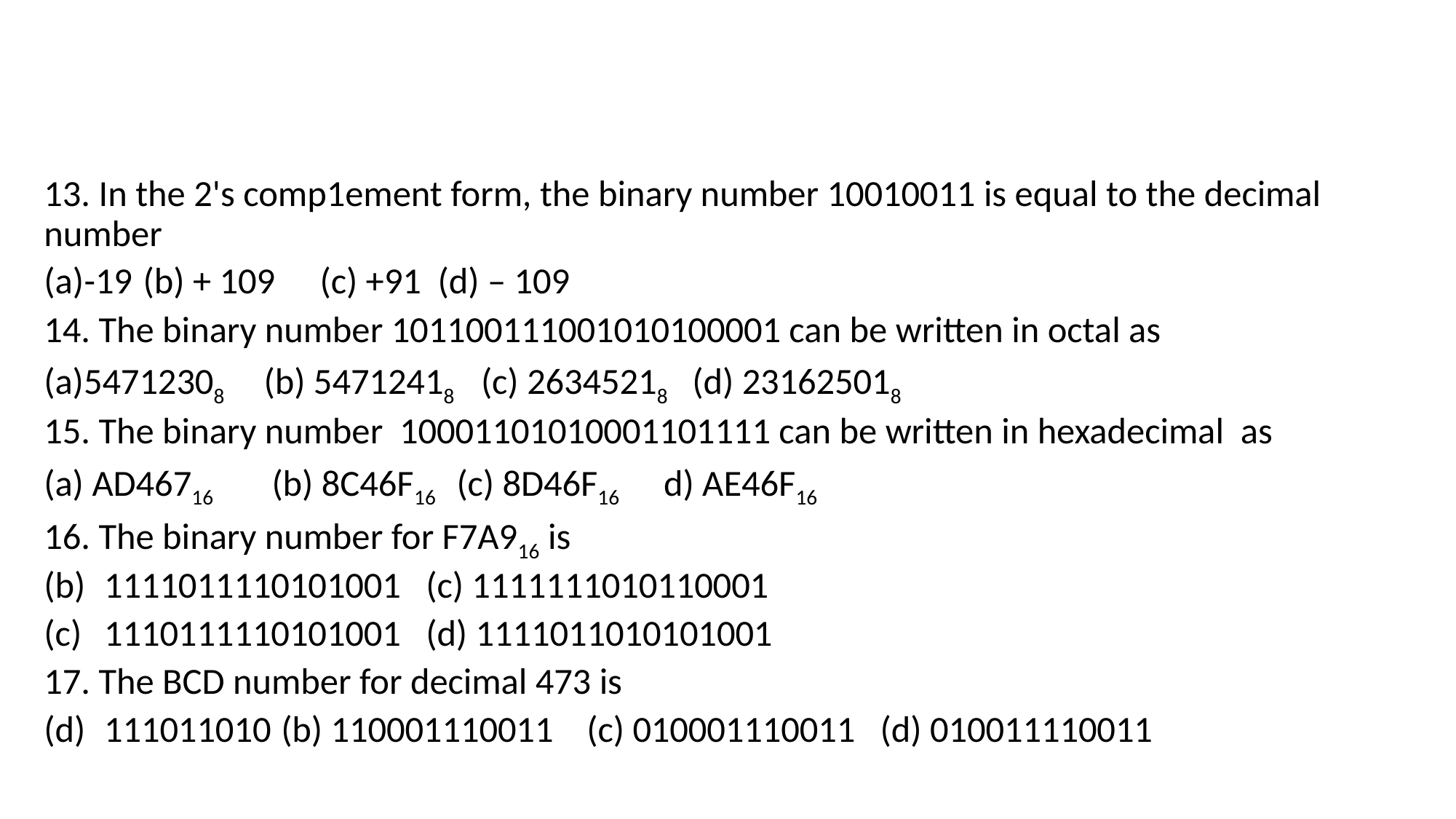

#
13. In the 2's comp1ement form, the binary number 10010011 is equal to the decimal number
-19	(b) + 109	(c) +91	(d) – 109
14. The binary number 101100111001010100001 can be written in octal as
(a)54712308        (b) 54712418    (c) 26345218	(d) 231625018
15. The binary number  10001101010001101111 can be written in hexadecimal  as
(a) AD46716       (b) 8C46F16	(c) 8D46F16         d) AE46F16
16. The binary number for F7A916 is
1111011110101001   (c) 1111111010110001
1110111110101001   (d) 1111011010101001
17. The BCD number for decimal 473 is
111011010 	(b) 110001110011    (c) 010001110011   (d) 010011110011